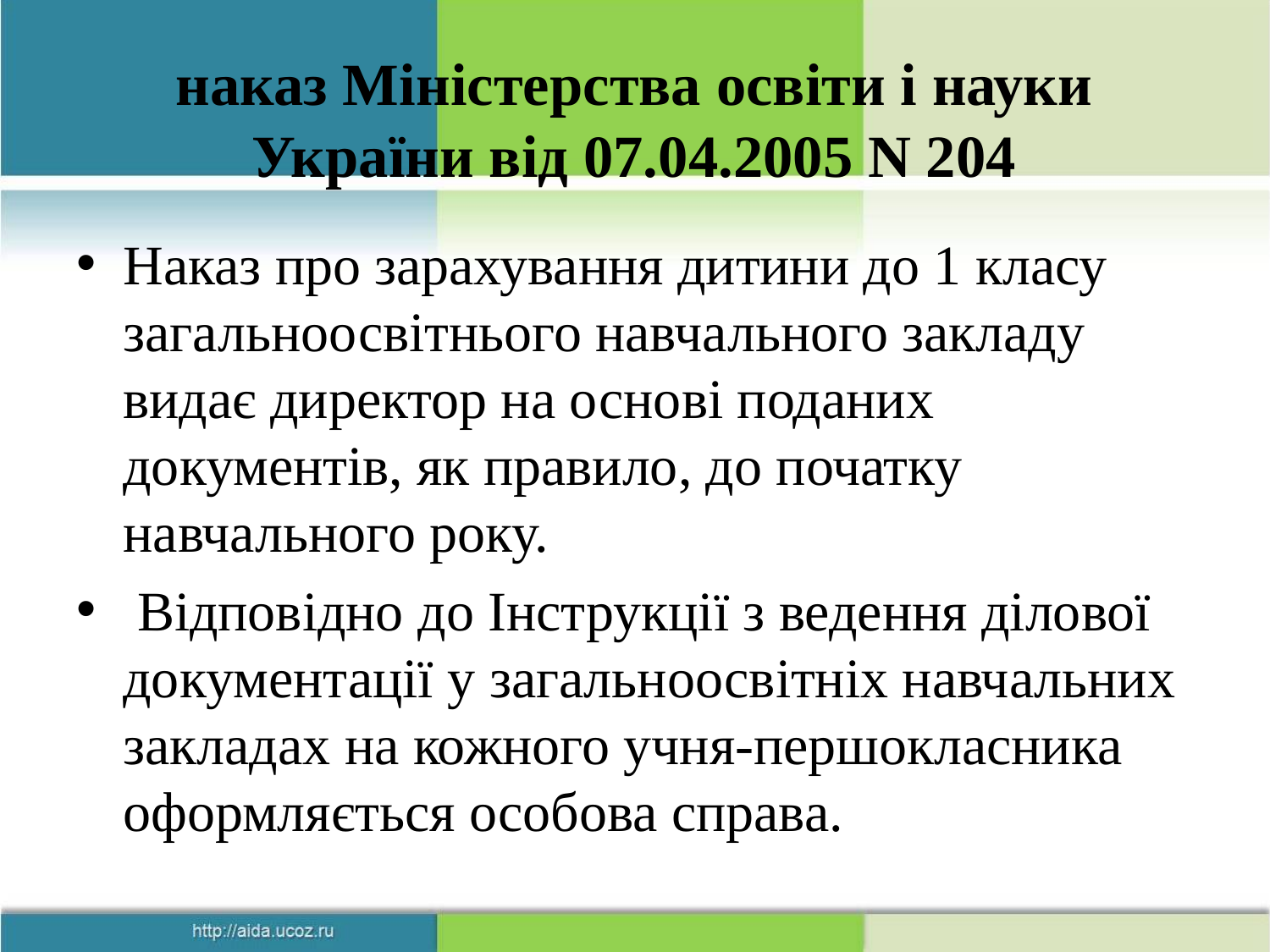

# наказ Міністерства освіти і науки України від 07.04.2005 N 204
Наказ про зарахування дитини до 1 класу загальноосвітнього навчального закладу видає директор на основі поданих документів, як правило, до початку навчального року.
 Відповідно до Інструкції з ведення ділової документації у загальноосвітніх навчальних закладах на кожного учня-першокласника оформляється особова справа.